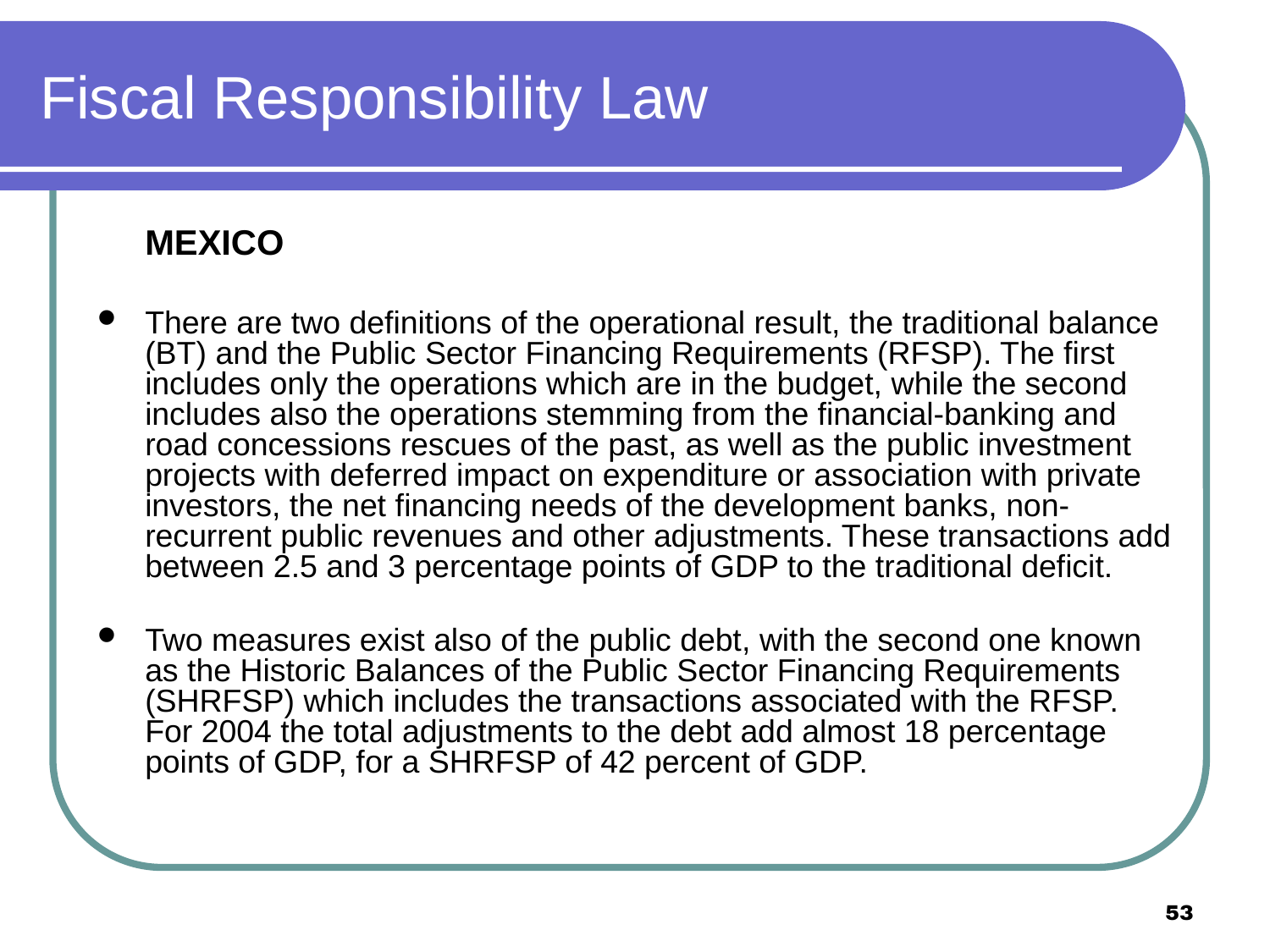

# Fiscal Responsibility Law
	MEXICO

There are two definitions of the operational result, the traditional balance (BT) and the Public Sector Financing Requirements (RFSP). The first includes only the operations which are in the budget, while the second includes also the operations stemming from the financial-banking and road concessions rescues of the past, as well as the public investment projects with deferred impact on expenditure or association with private investors, the net financing needs of the development banks, non-recurrent public revenues and other adjustments. These transactions add between 2.5 and 3 percentage points of GDP to the traditional deficit.

Two measures exist also of the public debt, with the second one known as the Historic Balances of the Public Sector Financing Requirements (SHRFSP) which includes the transactions associated with the RFSP. For 2004 the total adjustments to the debt add almost 18 percentage points of GDP, for a SHRFSP of 42 percent of GDP.
53